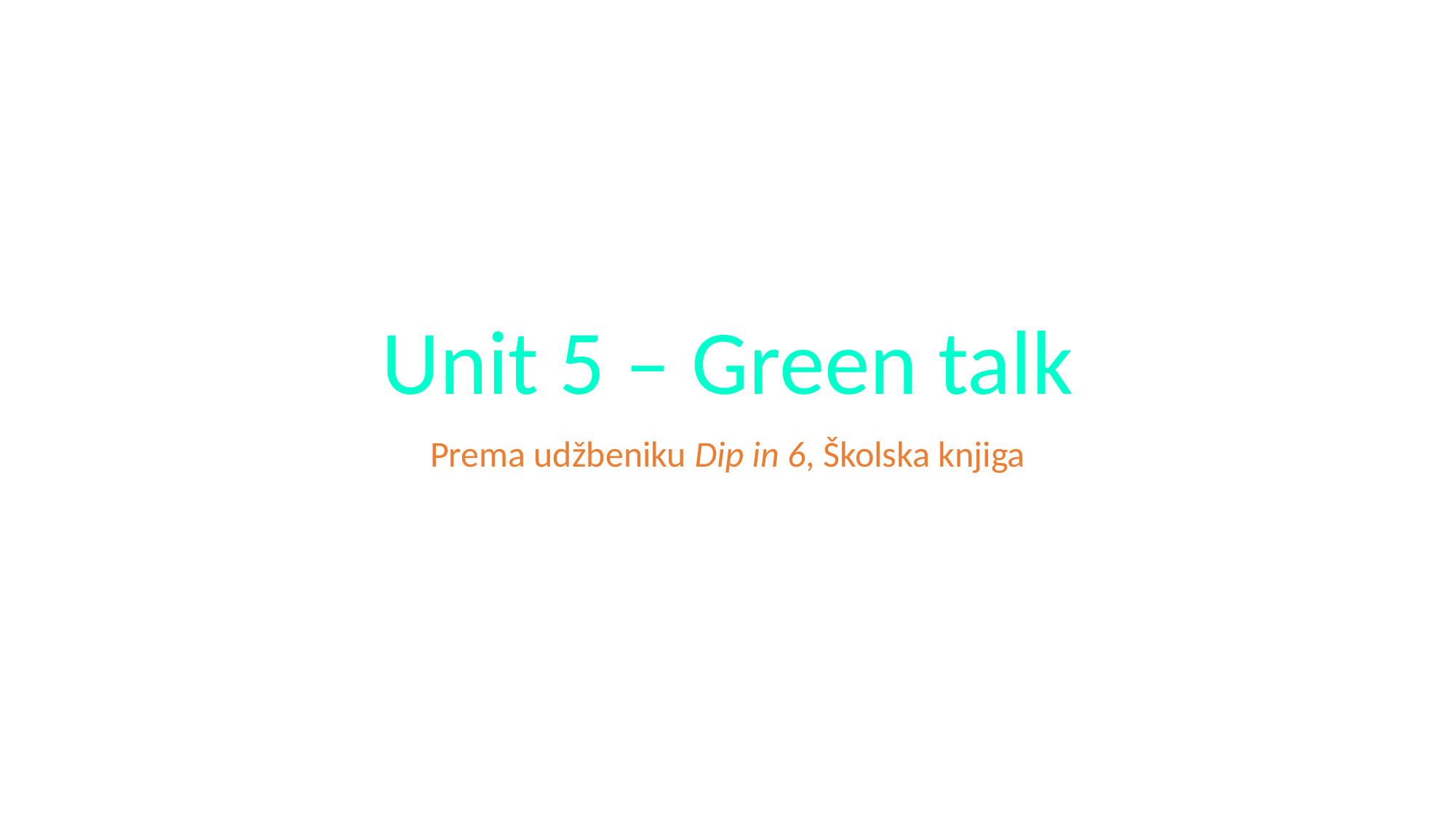

# Unit 5 – Green talk
Prema udžbeniku Dip in 6, Školska knjiga